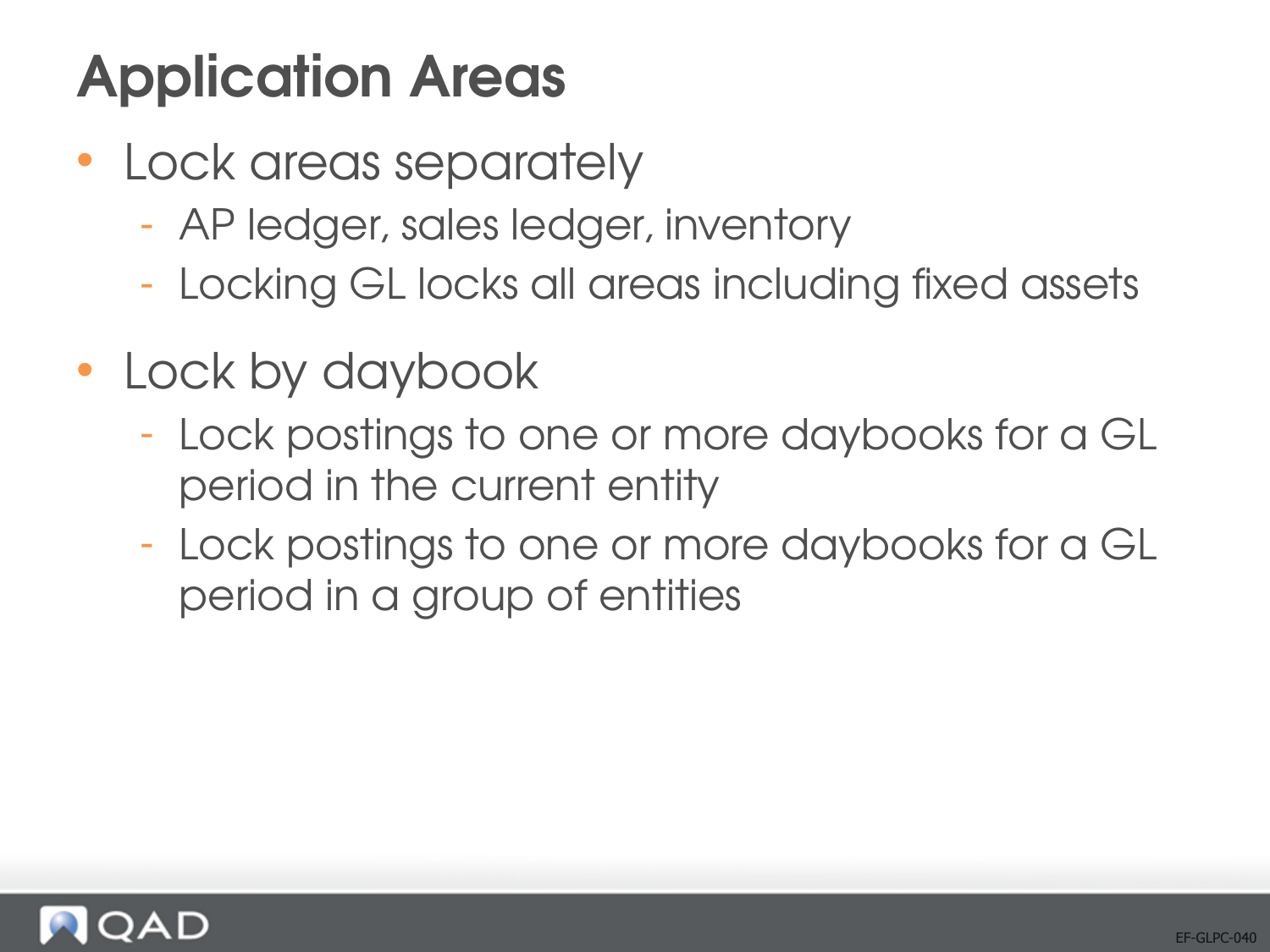

# Application Areas
Lock areas separately
AP ledger, sales ledger, inventory
Locking GL locks all areas including fixed assets
Lock by daybook
Lock postings to one or more daybooks for a GL period in the current entity
Lock postings to one or more daybooks for a GL period in a group of entities
EF-GLPC-040